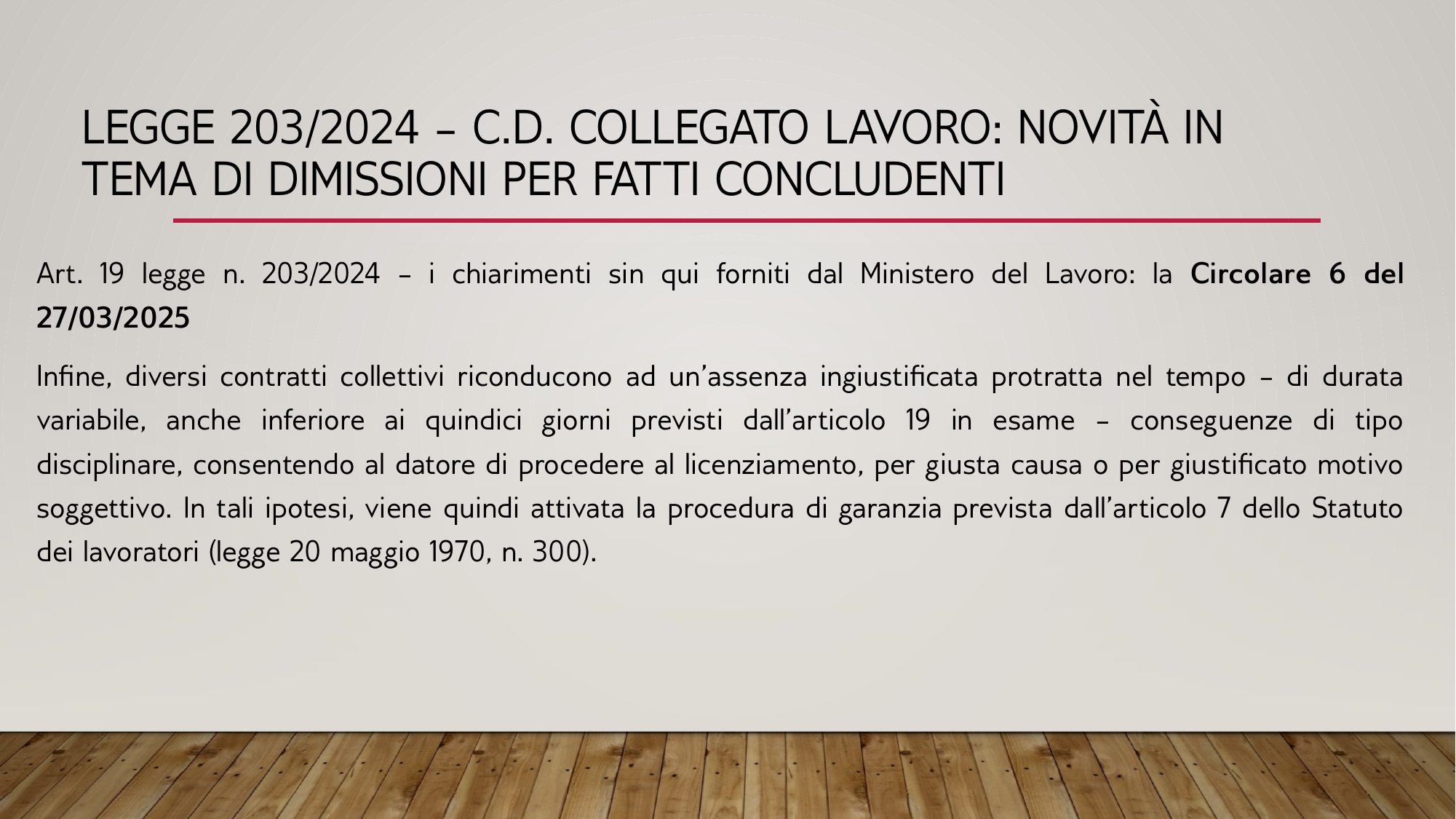

# Legge 203/2024 – c.d. collegato lavoro: novità in tema di dimissioni per fatti concludenti
Art. 19 legge n. 203/2024 – i chiarimenti sin qui forniti dal Ministero del Lavoro: la Circolare 6 del 27/03/2025
Infine, diversi contratti collettivi riconducono ad un’assenza ingiustificata protratta nel tempo – di durata variabile, anche inferiore ai quindici giorni previsti dall’articolo 19 in esame – conseguenze di tipo disciplinare, consentendo al datore di procedere al licenziamento, per giusta causa o per giustificato motivo soggettivo. In tali ipotesi, viene quindi attivata la procedura di garanzia prevista dall’articolo 7 dello Statuto dei lavoratori (legge 20 maggio 1970, n. 300).